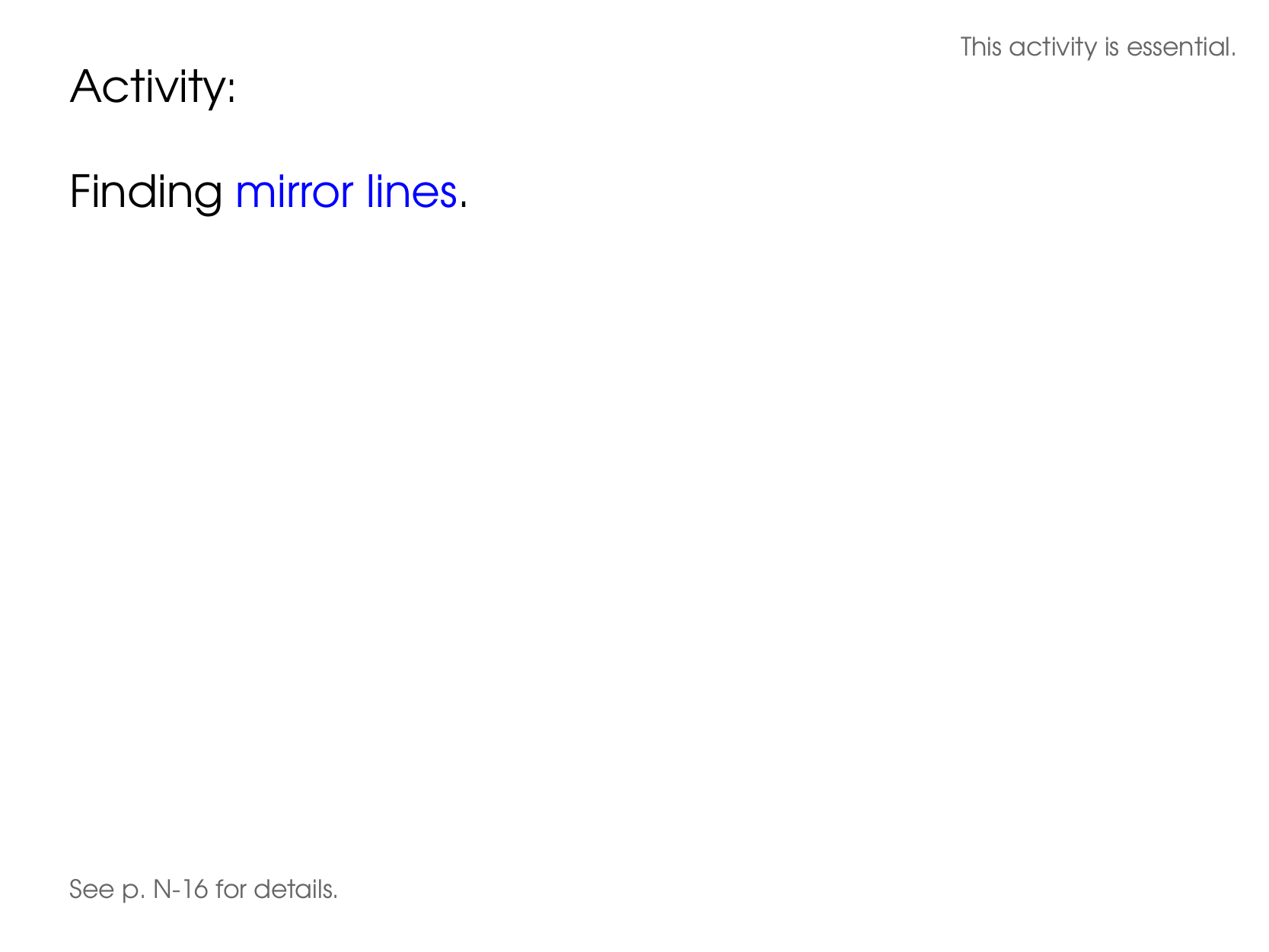

This activity is essential.
Activity:
Finding mirror lines.
See p. N-16 for details.